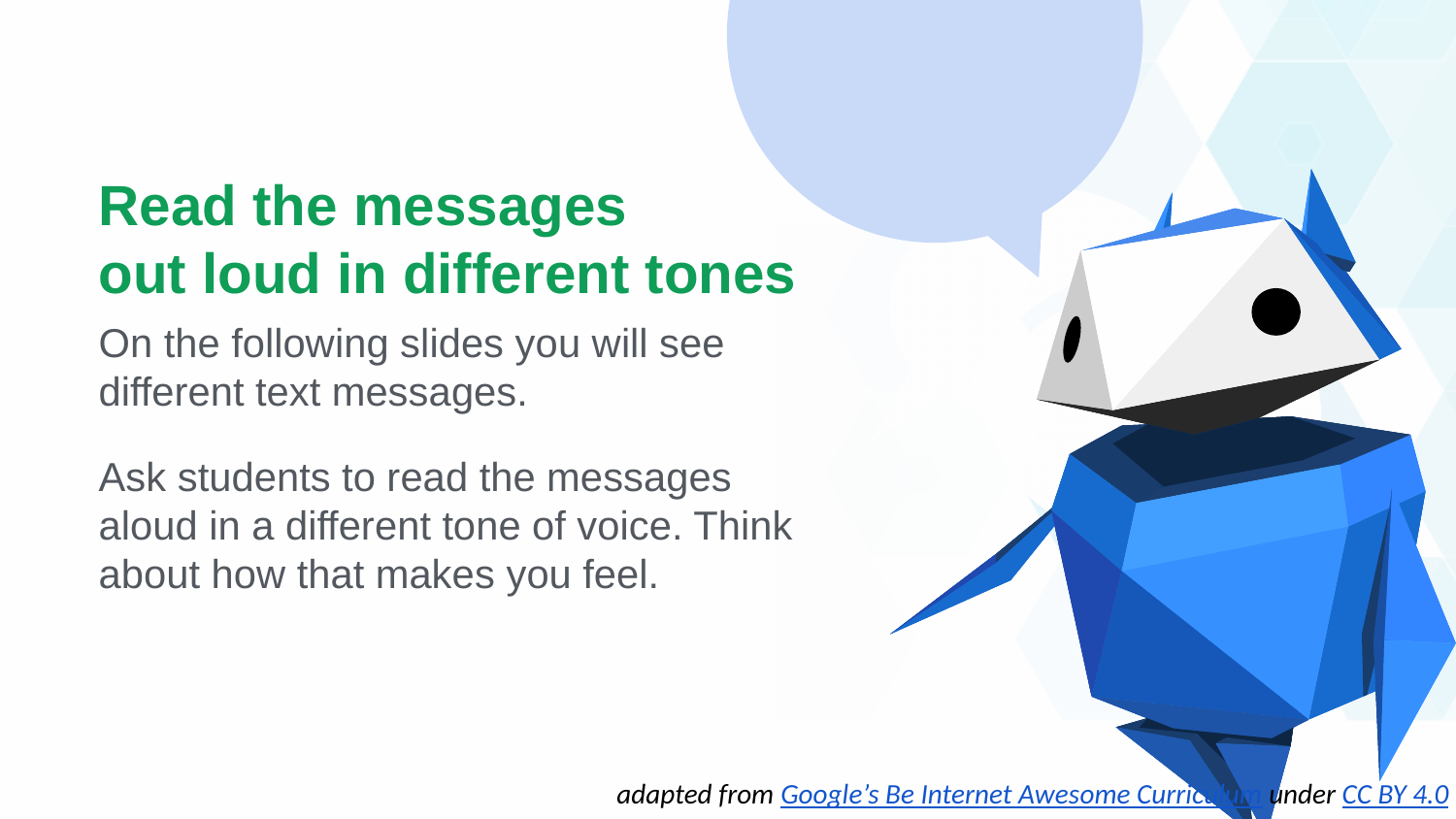

Read the messages
out loud in different tones

On the following slides you will see different text messages.
Ask students to read the messages aloud in a different tone of voice. Think about how that makes you feel.
adapted from Google’s Be Internet Awesome Curriculum under CC BY 4.0